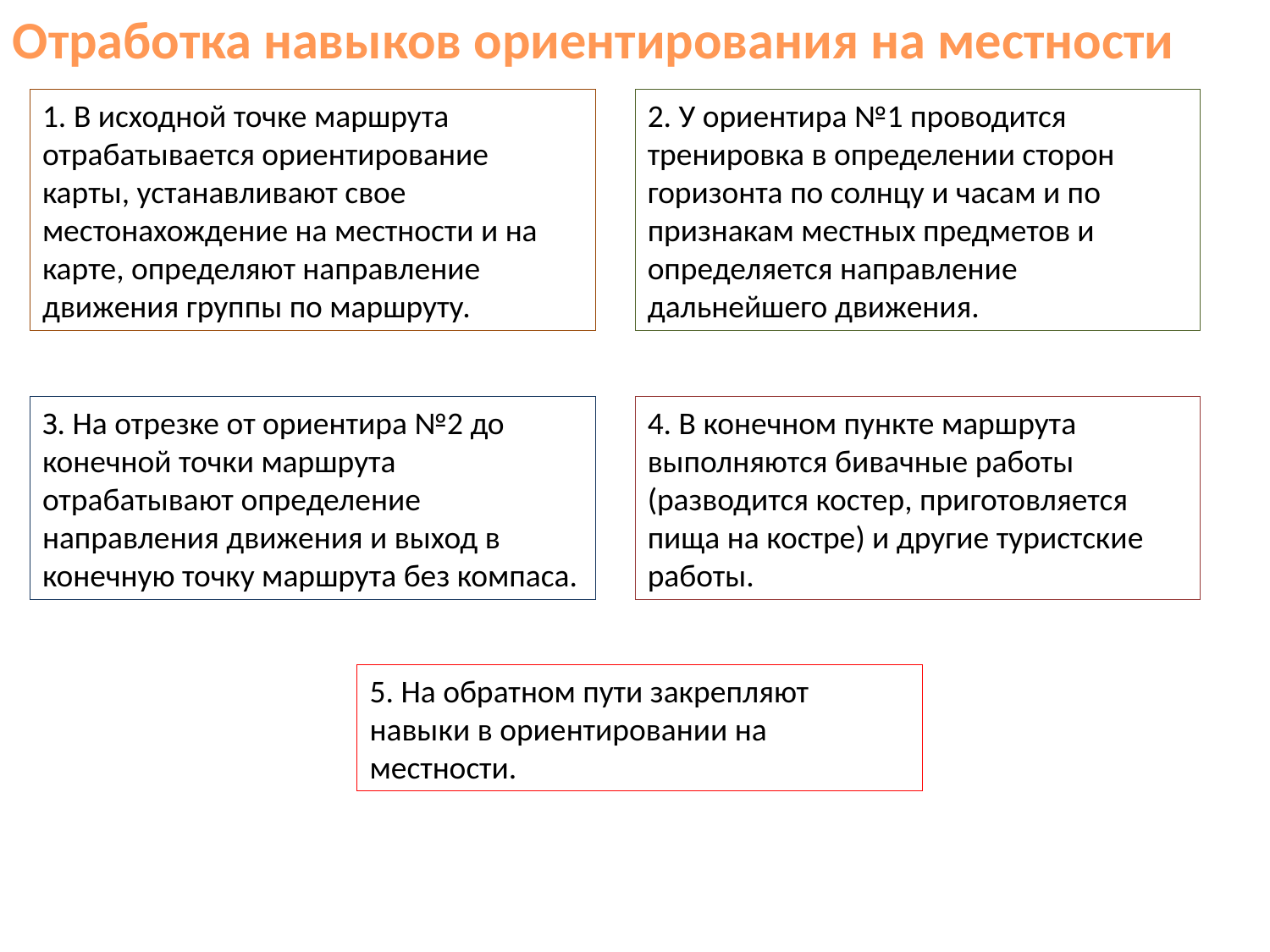

Отработка навыков ориентирования на местности
1. В исходной точке маршрута отрабатывается ориентирование карты, устанавливают свое местонахождение на местности и на карте, определяют направление движения группы по маршруту.
2. У ориентира №1 проводится тренировка в определении сторон горизонта по солнцу и часам и по признакам местных предметов и определяется направление дальнейшего движения.
З. На отрезке от ориентира №2 до конечной точки маршрута отрабатывают определение направления движения и выход в конечную точку маршрута без компаса.
4. В конечном пункте маршрута выполняются бивачные работы (разводится костер, приготовляется пища на костре) и другие туристские работы.
5. На обратном пути закрепляют навыки в ориентировании на местности.